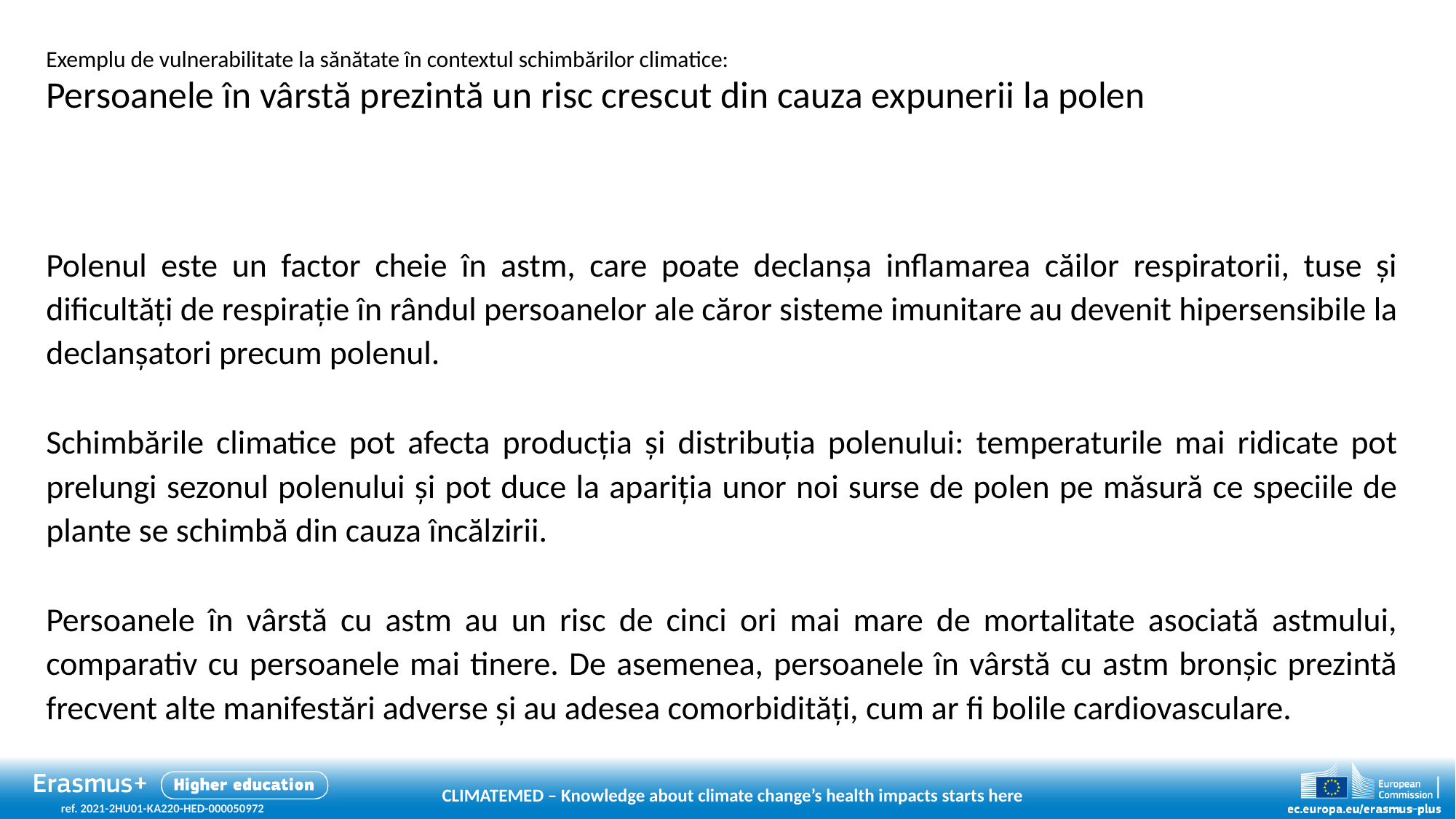

# Exemplu de vulnerabilitate la sănătate în contextul schimbărilor climatice: Persoanele în vârstă prezintă un risc crescut din cauza expunerii la polen
Polenul este un factor cheie în astm, care poate declanșa inflamarea căilor respiratorii, tuse și dificultăți de respirație în rândul persoanelor ale căror sisteme imunitare au devenit hipersensibile la declanșatori precum polenul.
Schimbările climatice pot afecta producția și distribuția polenului: temperaturile mai ridicate pot prelungi sezonul polenului și pot duce la apariția unor noi surse de polen pe măsură ce speciile de plante se schimbă din cauza încălzirii.
Persoanele în vârstă cu astm au un risc de cinci ori mai mare de mortalitate asociată astmului, comparativ cu persoanele mai tinere. De asemenea, persoanele în vârstă cu astm bronșic prezintă frecvent alte manifestări adverse și au adesea comorbidități, cum ar fi bolile cardiovasculare.